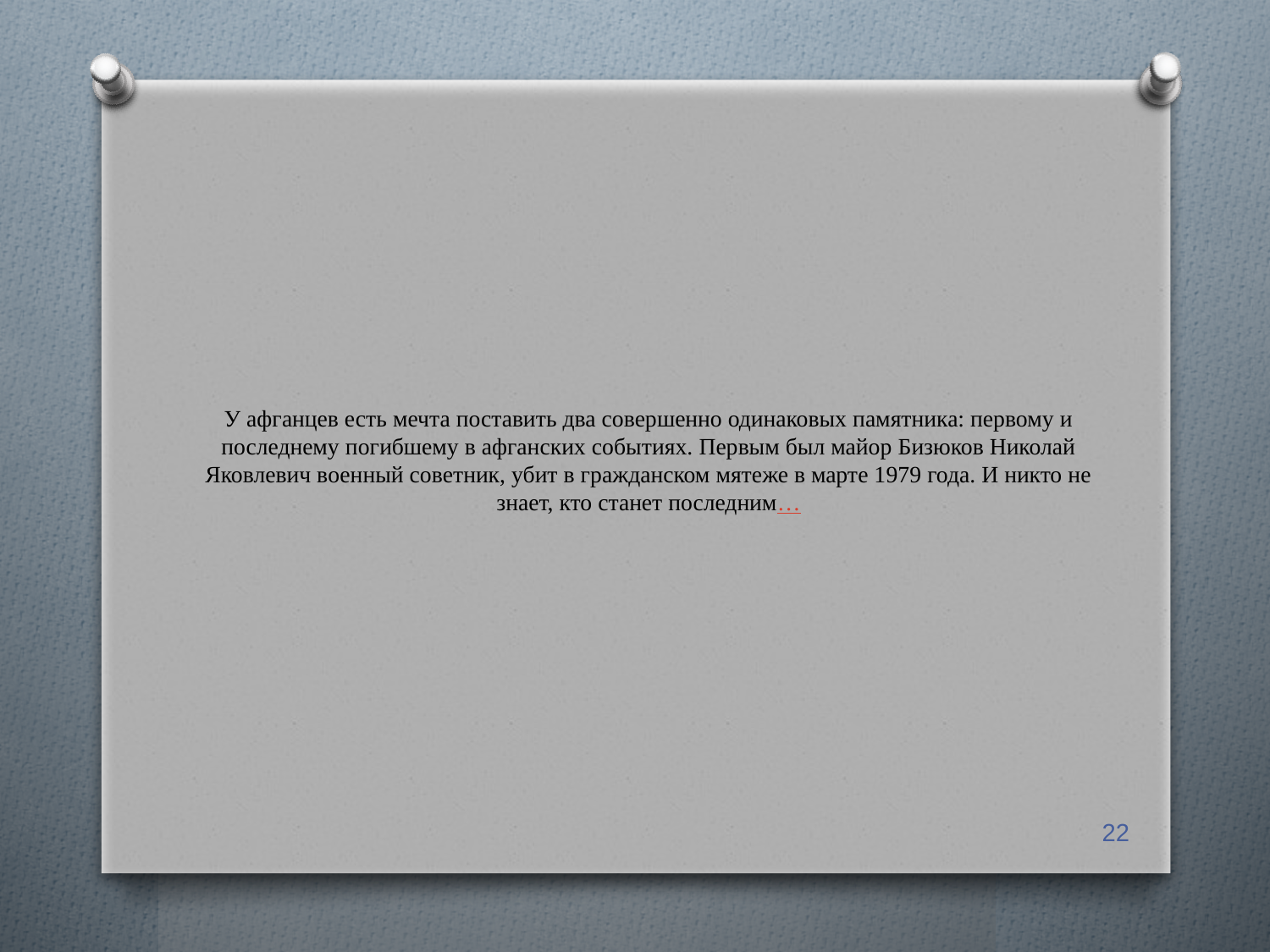

# У афганцев есть мечта поставить два совершенно одинаковых памятника: первому и последнему погибшему в афганских событиях. Первым был майор Бизюков Николай Яковлевич военный советник, убит в гражданском мятеже в марте 1979 года. И никто не знает, кто станет последним…
22